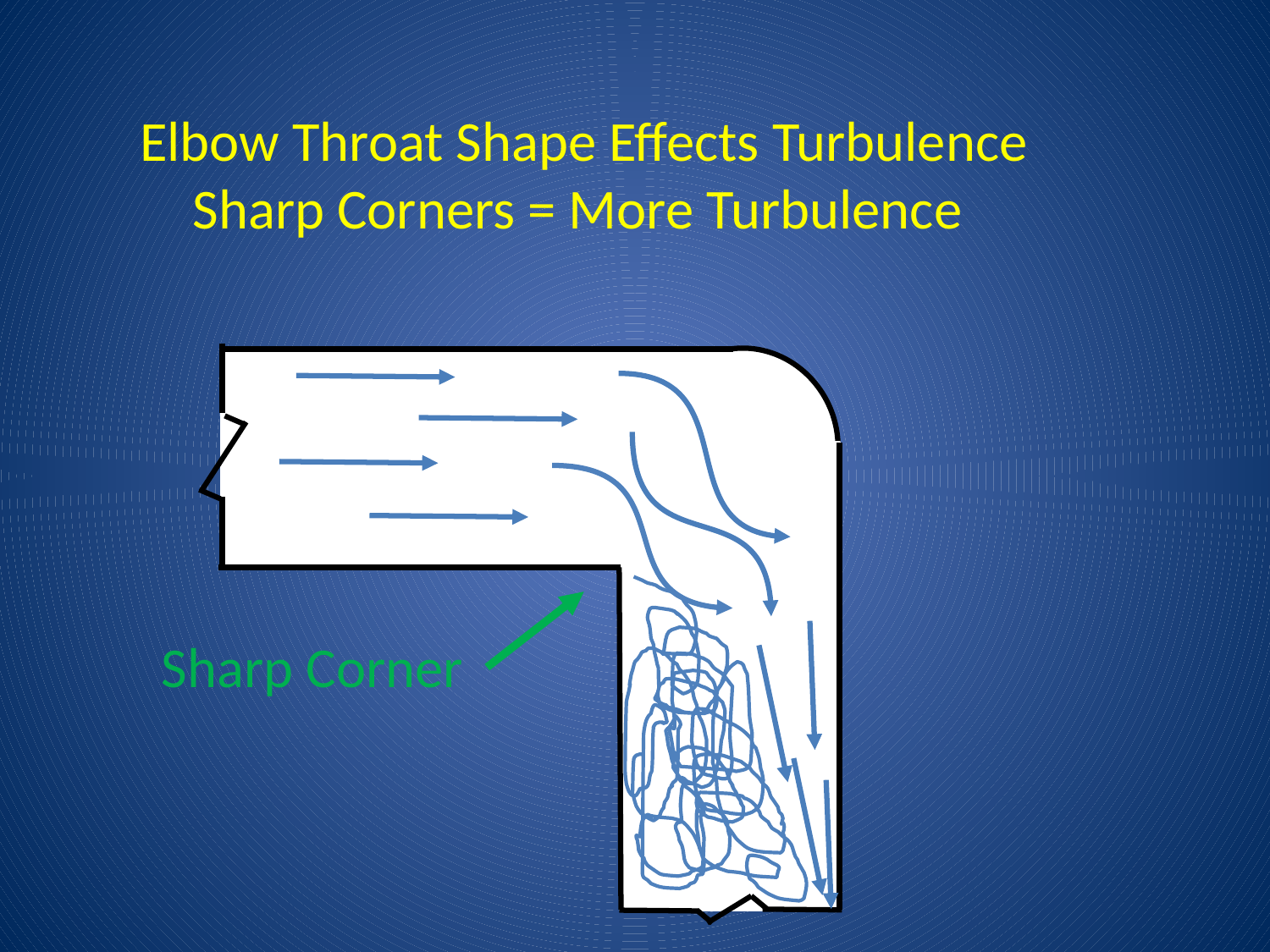

Elbow Throat Shape Effects Turbulence
Sharp Corners = More Turbulence

Sharp Corner